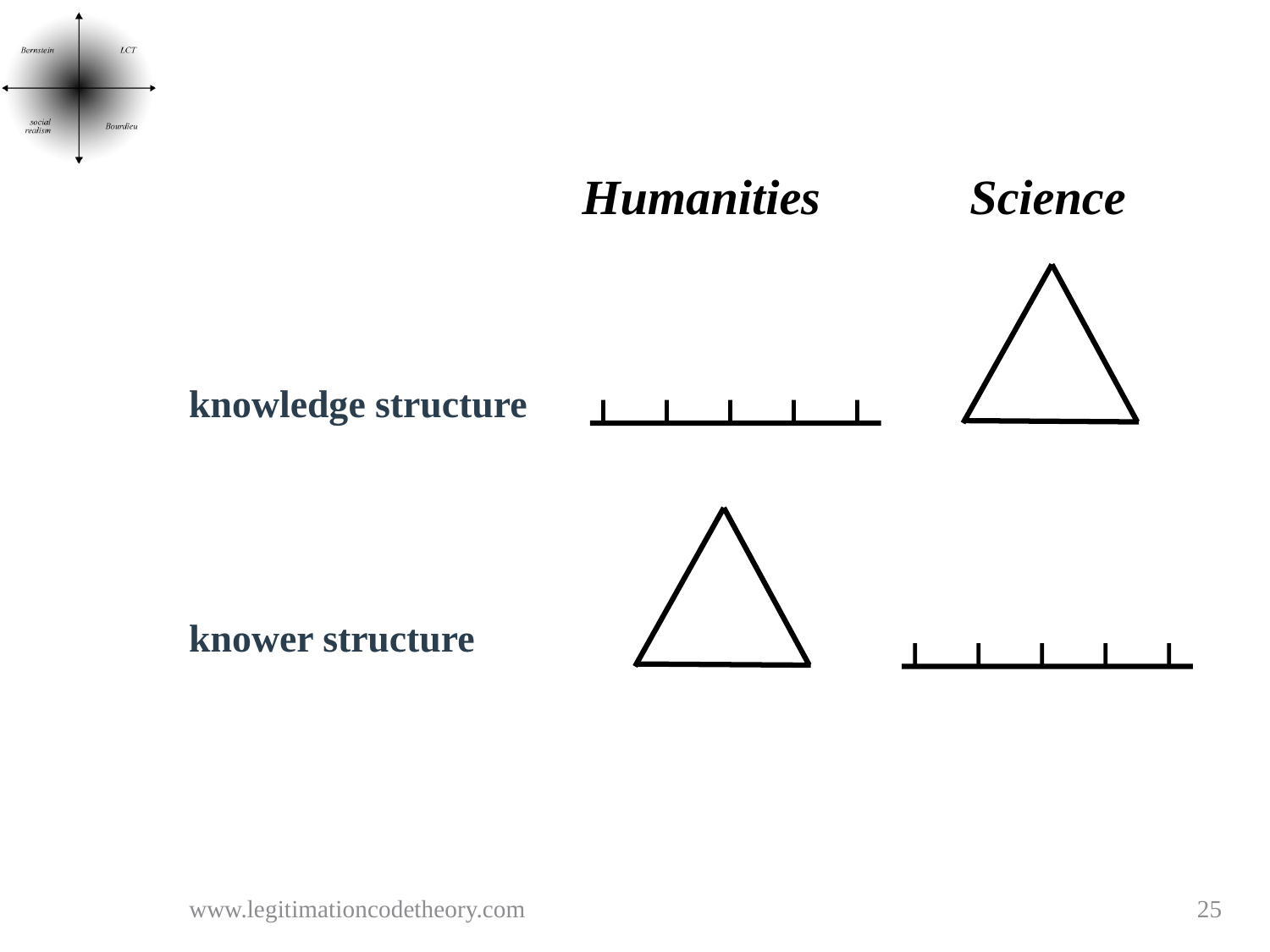

Humanities
Science

knowledge structure

knower structure

www.legitimationcodetheory.com
25